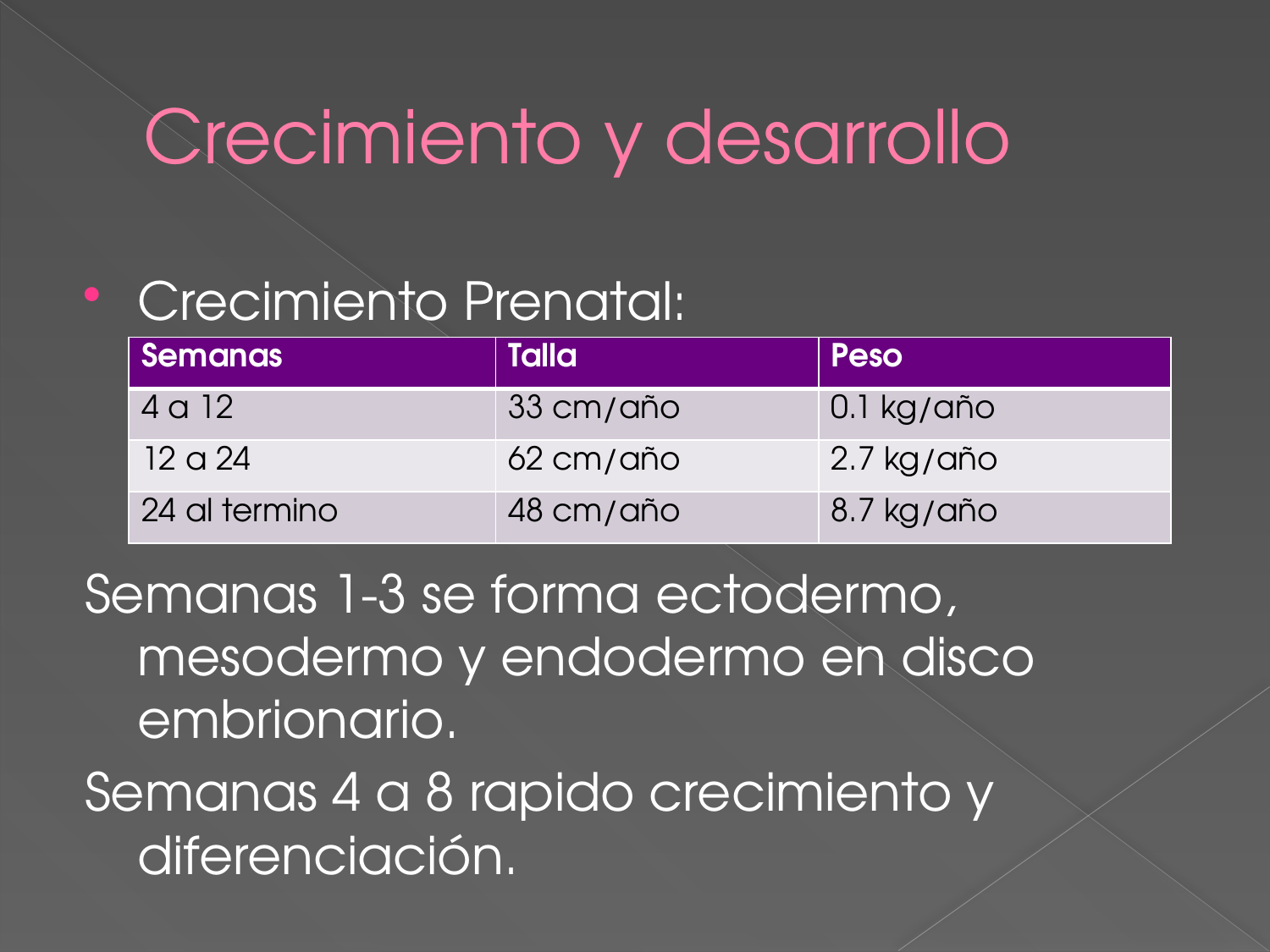

# Crecimiento y desarrollo
Crecimiento Prenatal:

Semanas 1-3 se forma ectodermo, mesodermo y endodermo en disco embrionario.
Semanas 4 a 8 rapido crecimiento y diferenciación.

| Semanas | Talla | Peso |
| --- | --- | --- |
| 4 a 12 | 33 cm/año | 0.1 kg/año |
| 12 a 24 | 62 cm/año | 2.7 kg/año |
| 24 al termino | 48 cm/año | 8.7 kg/año |